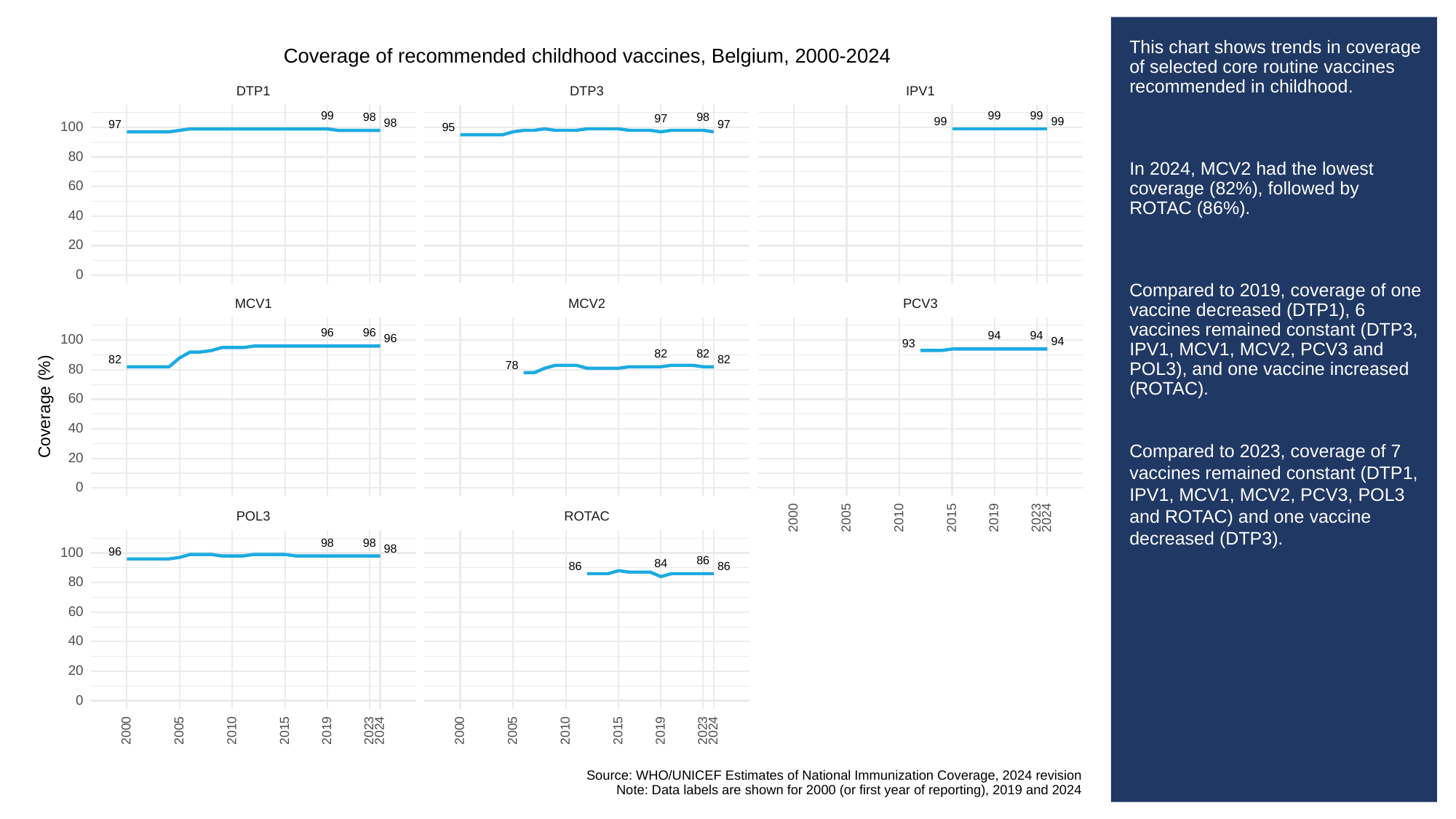

# This chart shows trends in coverage of selected core routine vaccines recommended in childhood.

In 2024, MCV2 had the lowest coverage (82%), followed by ROTAC (86%).

Compared to 2019, coverage of one vaccine decreased (DTP1), 6 vaccines remained constant (DTP3, IPV1, MCV1, MCV2, PCV3 and POL3), and one vaccine increased (ROTAC).

Compared to 2023, coverage of 7 vaccines remained constant (DTP1, IPV1, MCV1, MCV2, PCV3, POL3 and ROTAC) and one vaccine decreased (DTP3).

Coverage of recommended childhood vaccines, Belgium, 2000-2024
DTP3
DTP1
IPV1

99
99
99

98
98
97
99
99
98
97
97
100
95

80

60

40

20

0

PCV3
MCV1
MCV2

96
96
94
94
96
100
94
93

82
82

82
82
78
80

60
Coverage (%)

40

20

0

POL3
ROTAC
2023
2000
2005
2010
2015
2019
2024

98
98
98
96
100

86
84
86
86

80

60

40

20

0

2023
2023
2000
2005
2010
2015
2019
2024
2000
2005
2010
2015
2019
2024
Source: WHO/UNICEF Estimates of National Immunization Coverage, 2024 revision
Note: Data labels are shown for 2000 (or first year of reporting), 2019 and 2024